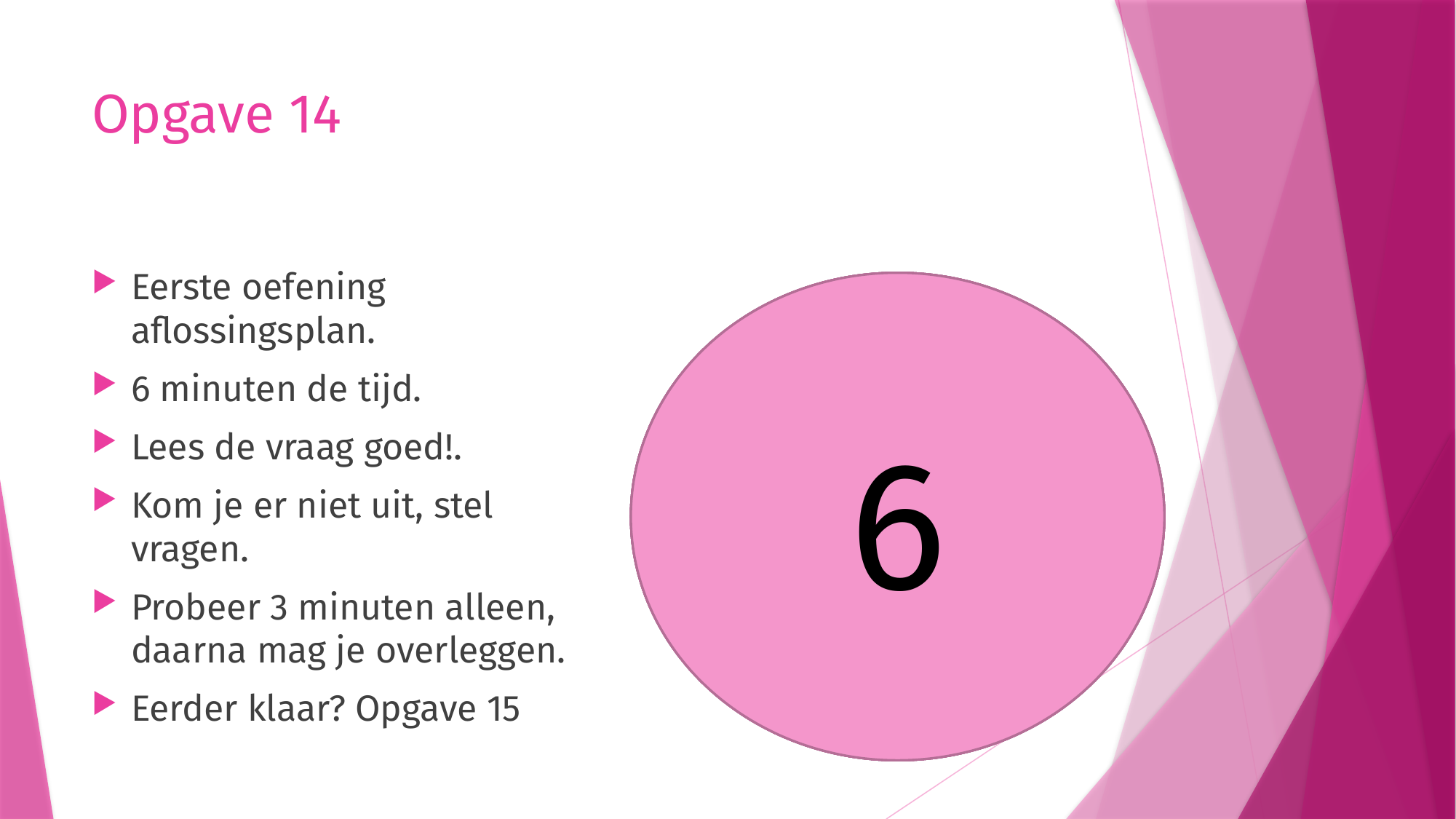

# Opgave 14
Eerste oefening aflossingsplan.
6 minuten de tijd.
Lees de vraag goed!.
Kom je er niet uit, stel vragen.
Probeer 3 minuten alleen, daarna mag je overleggen.
Eerder klaar? Opgave 15
5
6
4
3
1
2